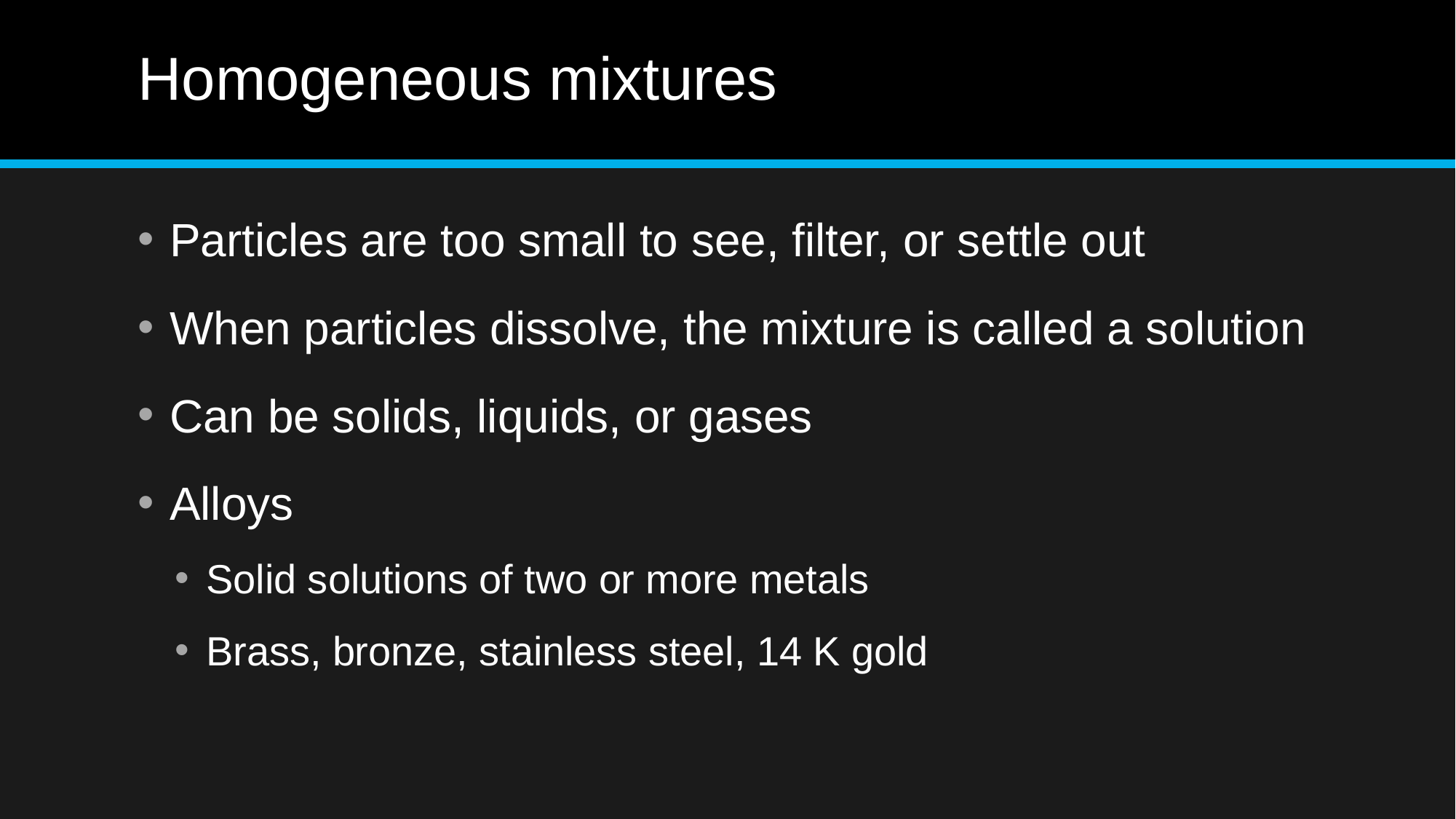

# Homogeneous mixtures
Particles are too small to see, filter, or settle out
When particles dissolve, the mixture is called a solution
Can be solids, liquids, or gases
Alloys
Solid solutions of two or more metals
Brass, bronze, stainless steel, 14 K gold